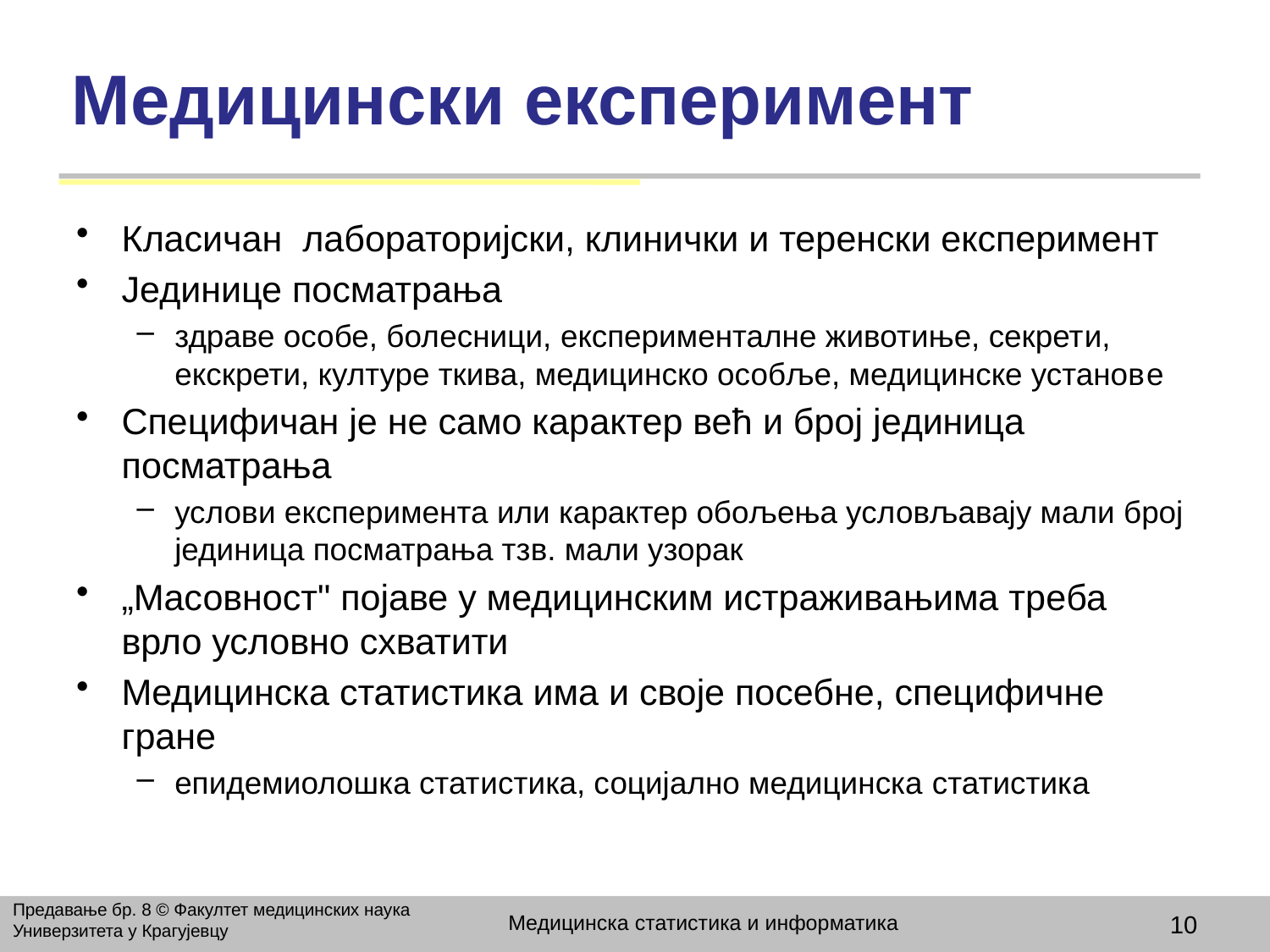

# Медицински експеримент
Класичан  лабораторијски, клинички и теренски експеримент
Јединице посматрања
здраве особе, болесници, експерименталне животиње, секрети, екскрети, културе ткива, медицинско особље, медицинске установе
Специфичан је не само карактер већ и број јединица посматрања
услови експеримента или карактер обољења условљавају мали број јединица посматрања тзв. мали узорак
„Масовност" појаве у медицинским истраживањима треба врло условно схватити
Медицинска статистика има и своје посебне, специфичне гране
епидемиолошка статистика, социјално медицинска статистика
Предавање бр. 8 © Факултет медицинских наука Универзитета у Крагујевцу
Медицинска статистика и информатика
10